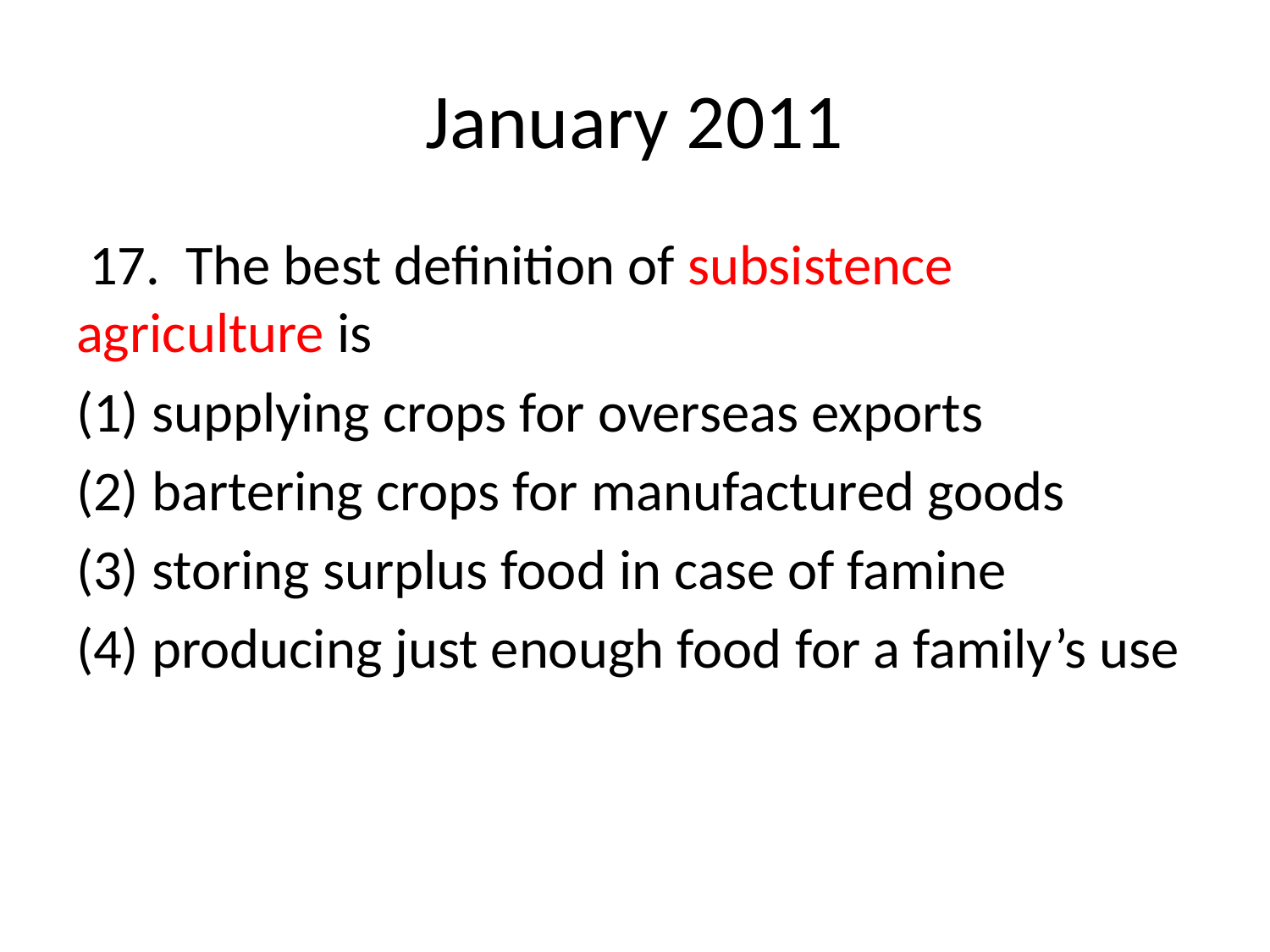

# January 2011
 17.  The best definition of subsistence agriculture is
(1) supplying crops for overseas exports
(2) bartering crops for manufactured goods
(3) storing surplus food in case of famine
(4) producing just enough food for a family’s use